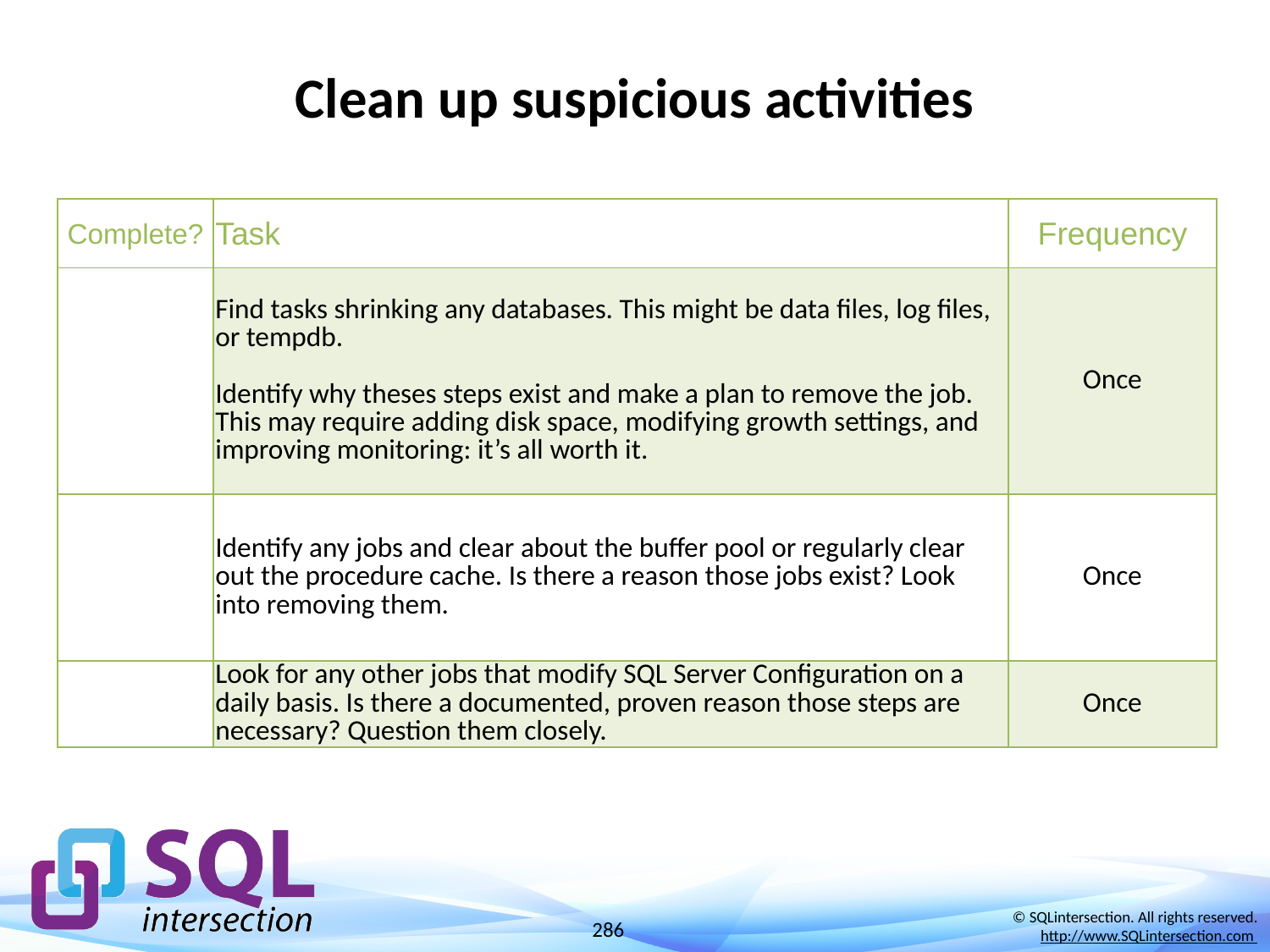

# Clean up suspicious activities
| Complete? | Task | Frequency |
| --- | --- | --- |
|  | Find tasks shrinking any databases. This might be data files, log files, or tempdb. Identify why theses steps exist and make a plan to remove the job. This may require adding disk space, modifying growth settings, and improving monitoring: it’s all worth it. | Once |
|  | Identify any jobs and clear about the buffer pool or regularly clear out the procedure cache. Is there a reason those jobs exist? Look into removing them. | Once |
|  | Look for any other jobs that modify SQL Server Configuration on a daily basis. Is there a documented, proven reason those steps are necessary? Question them closely. | Once |